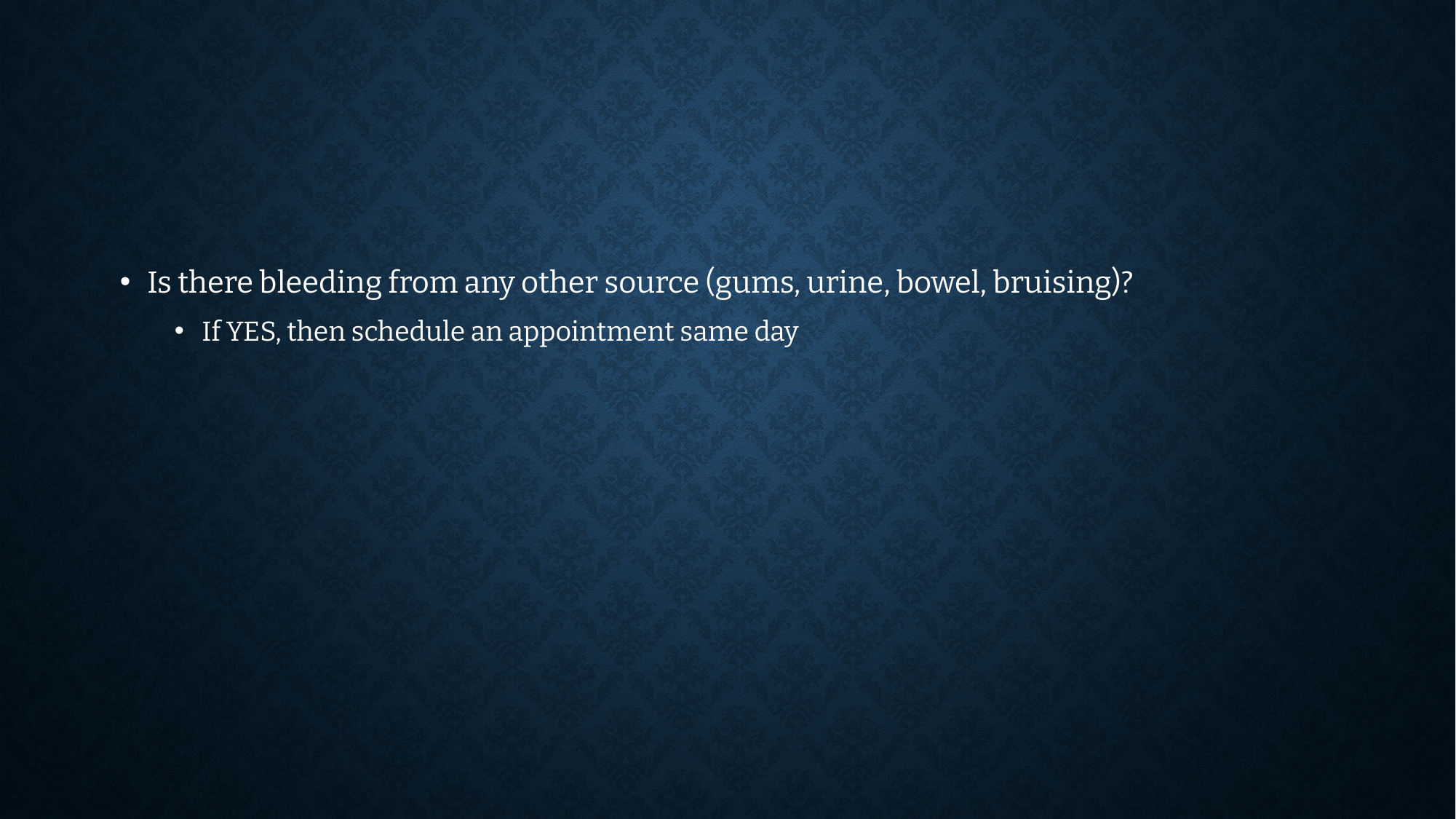

Is there bleeding from any other source (gums, urine, bowel, bruising)?
If YES, then schedule an appointment same day